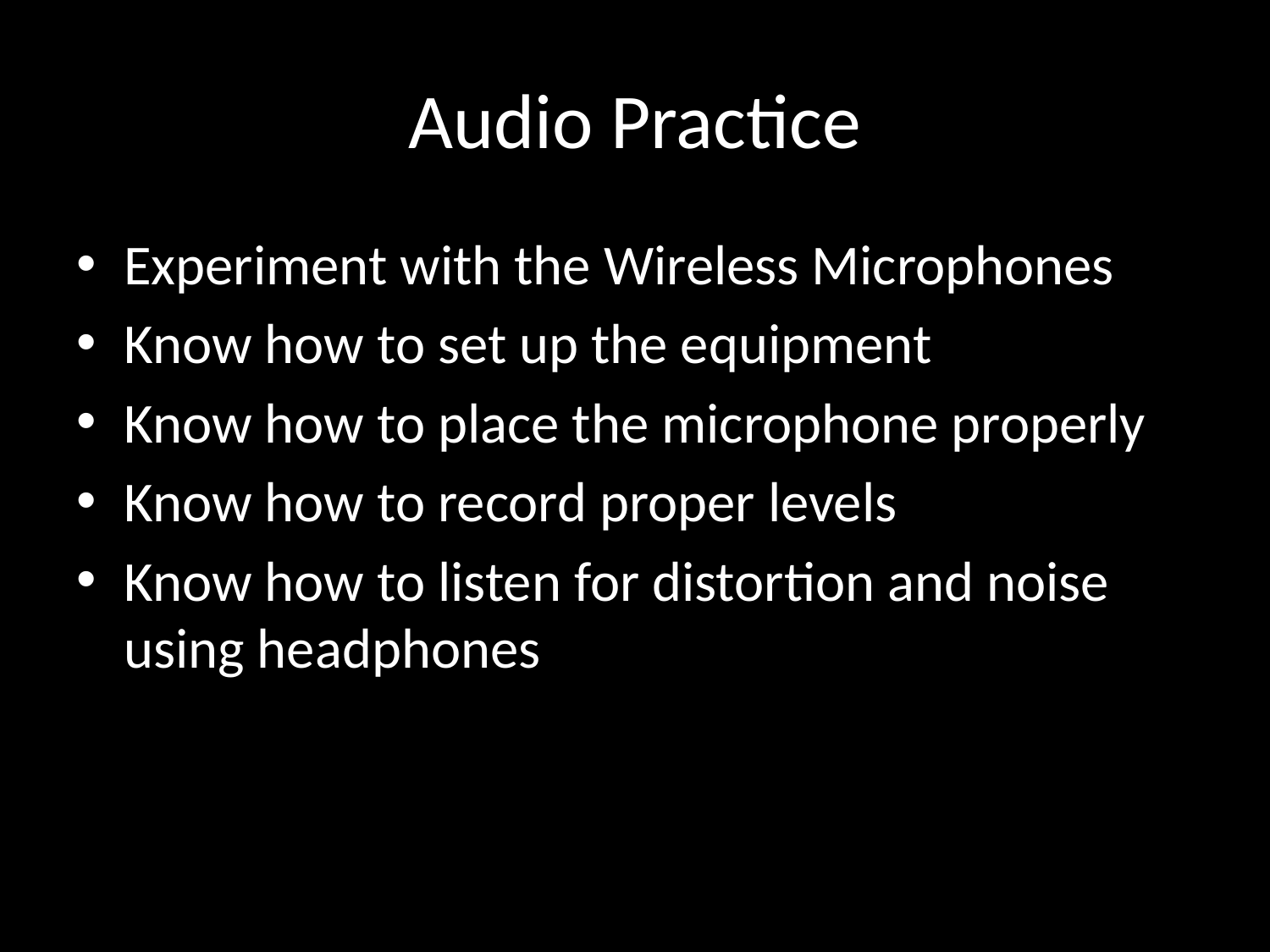

# Audio Practice
Experiment with the Wireless Microphones
Know how to set up the equipment
Know how to place the microphone properly
Know how to record proper levels
Know how to listen for distortion and noise using headphones